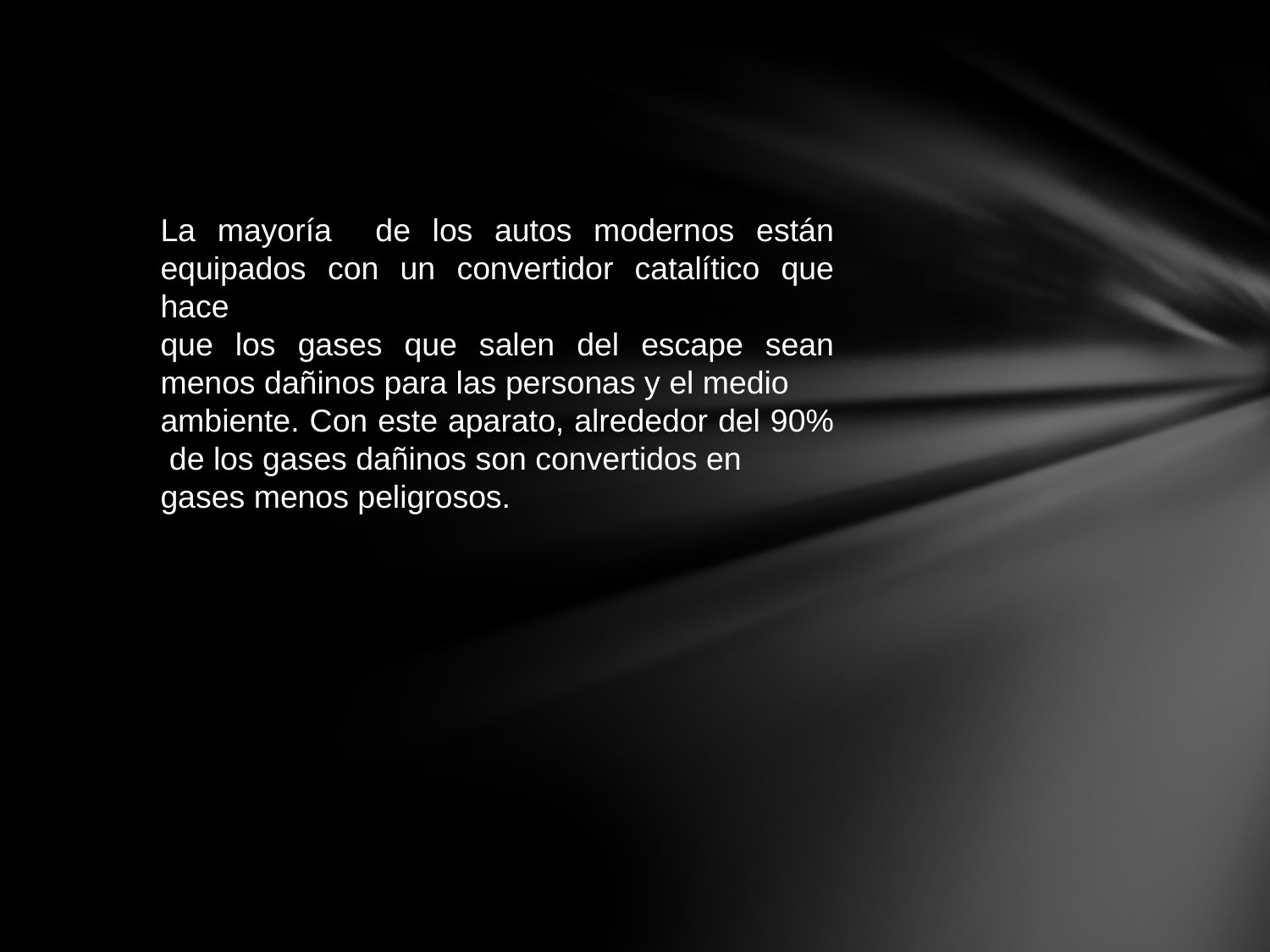

La mayoría  de los autos modernos están equipados con un convertidor catalítico que hace
que los gases que salen del escape sean menos dañinos para las personas y el medio
ambiente. Con este aparato, alrededor del 90%  de los gases dañinos son convertidos en
gases menos peligrosos.